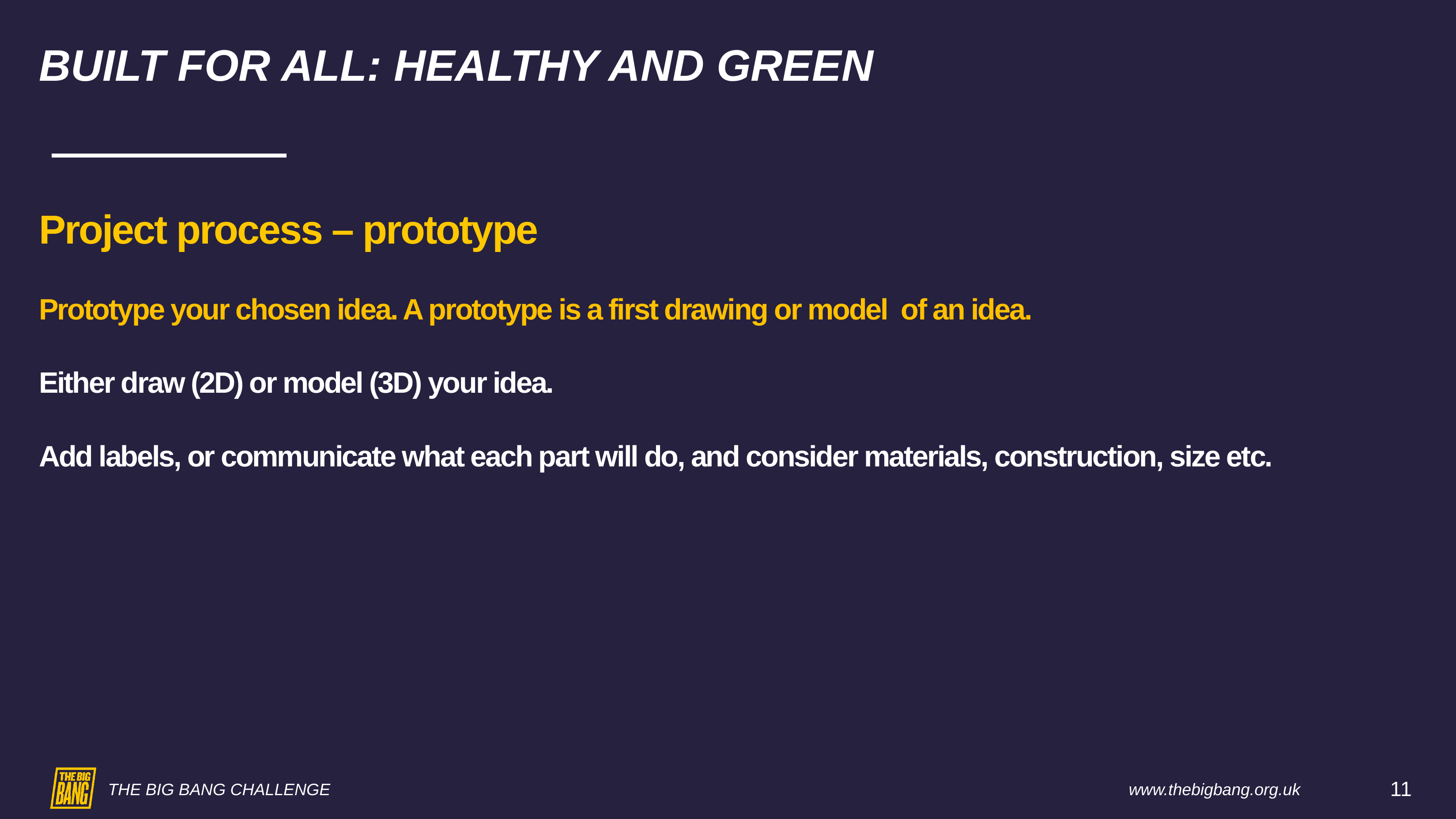

BUILT FOR ALL: HEALTHY AND GREEN

Project process – prototype
Prototype your chosen idea. A prototype is a first drawing or model  of an idea.
Either draw (2D) or model (3D) your idea.
Add labels, or communicate what each part will do, and consider materials, construction, size etc.